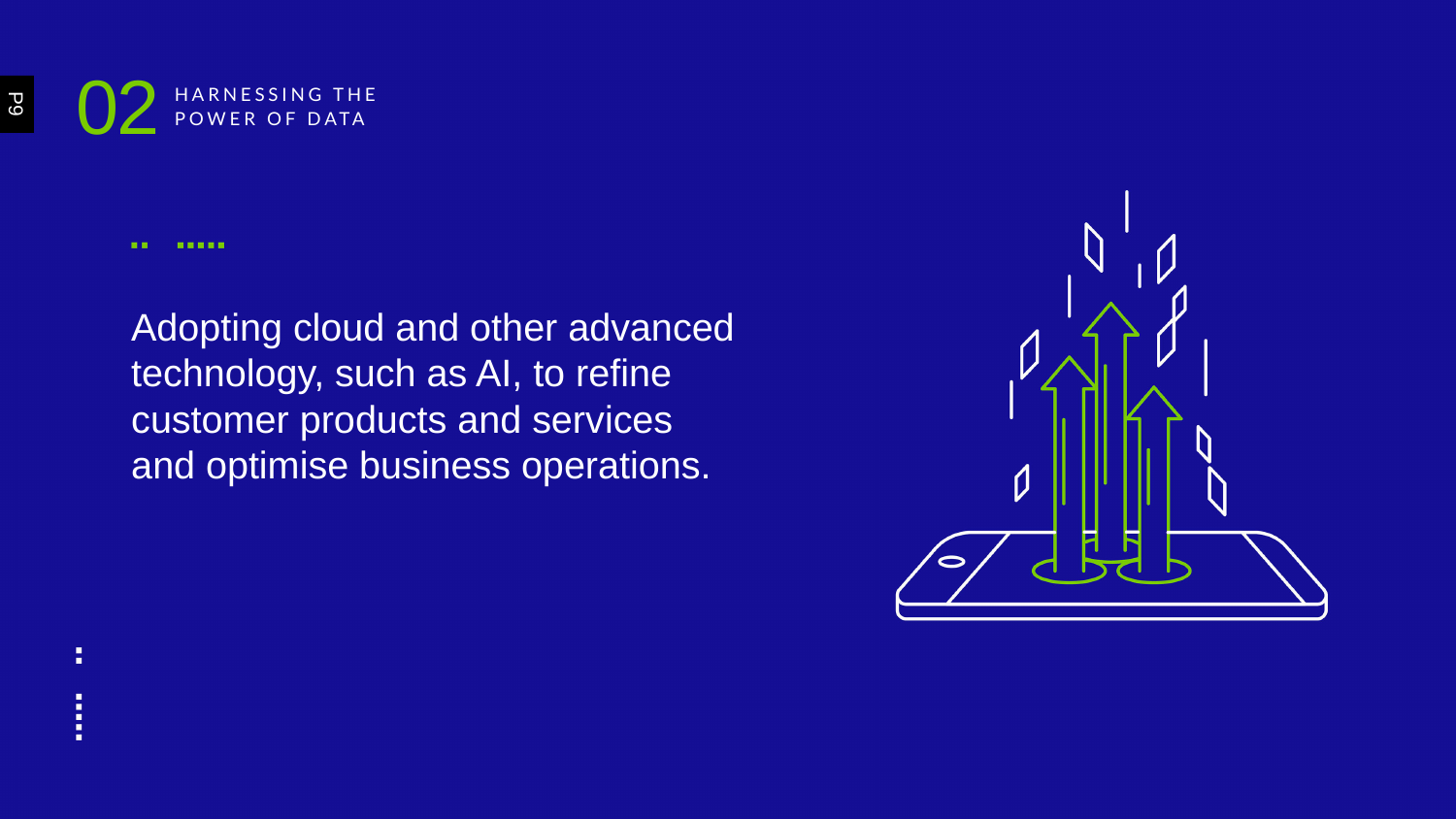

02
Harnessing THE
POWER OF DATA
P9
Adopting cloud and other advanced technology, such as AI, to refine customer products and services
and optimise business operations.